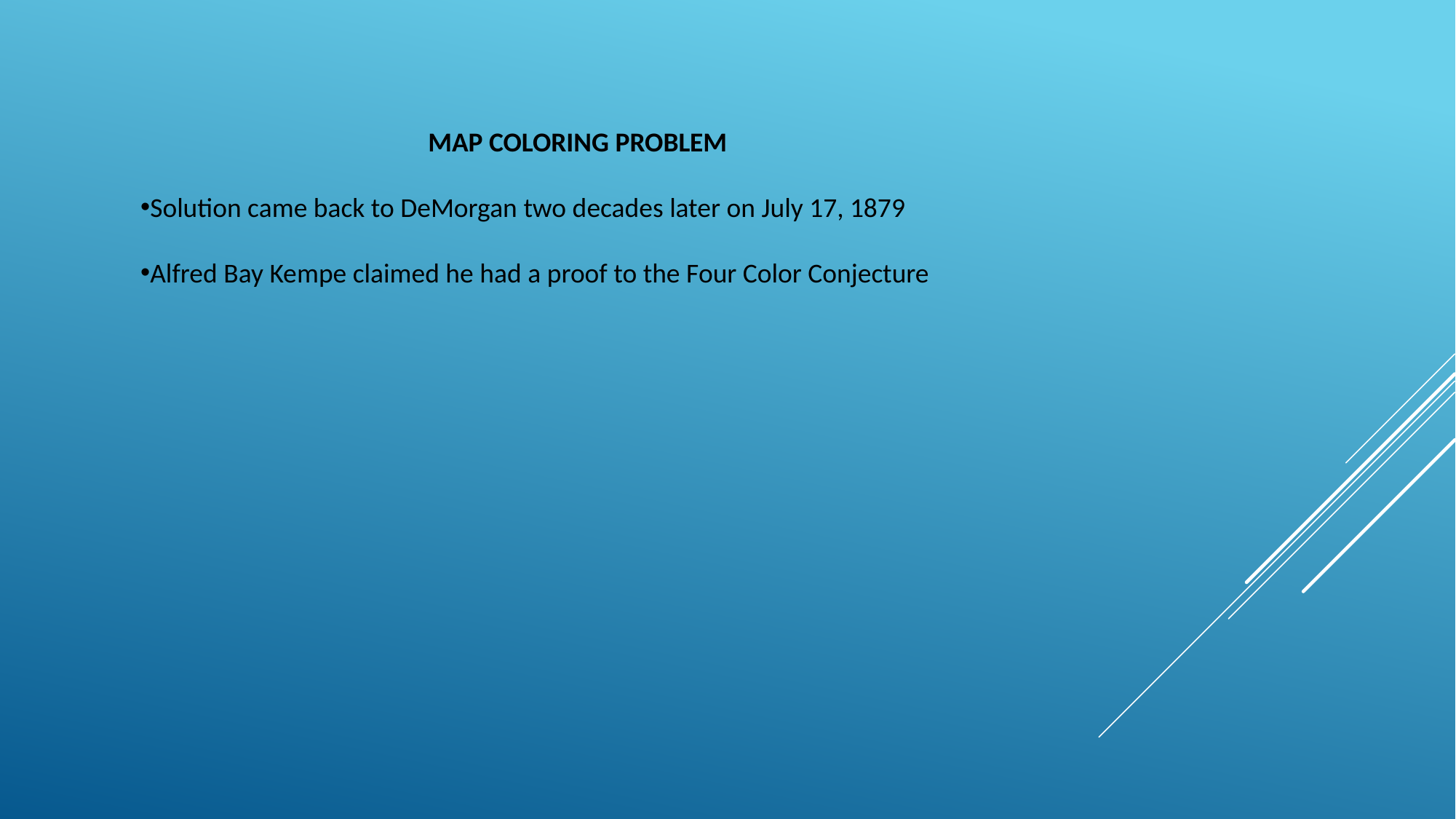

MAP COLORING PROBLEM

Solution came back to DeMorgan two decades later on July 17, 1879

Alfred Bay Kempe claimed he had a proof to the Four Color Conjecture